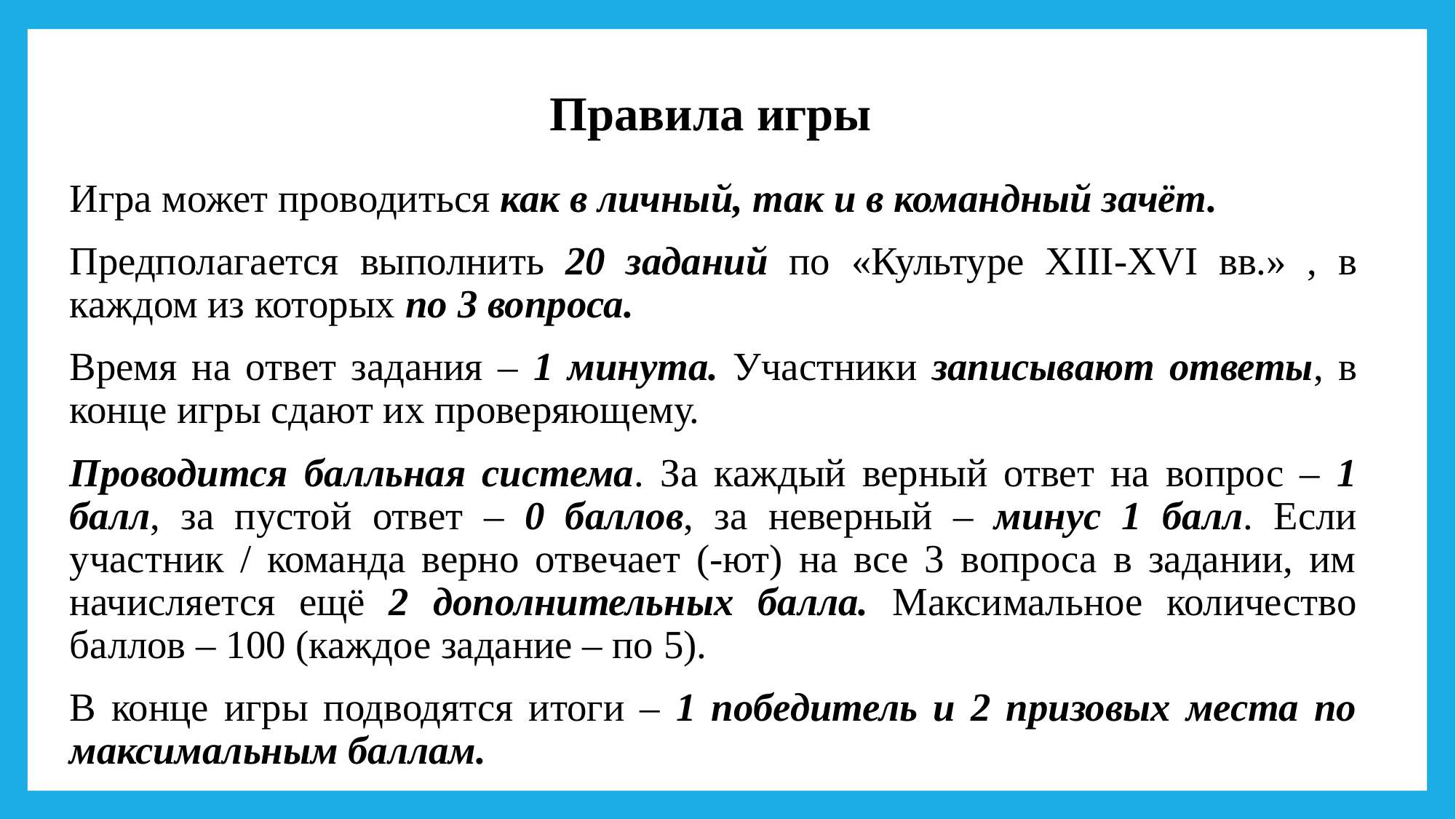

# Правила игры
Игра может проводиться как в личный, так и в командный зачёт.
Предполагается выполнить 20 заданий по «Культуре XIII-XVI вв.» , в каждом из которых по 3 вопроса.
Время на ответ задания – 1 минута. Участники записывают ответы, в конце игры сдают их проверяющему.
Проводится балльная система. За каждый верный ответ на вопрос – 1 балл, за пустой ответ – 0 баллов, за неверный – минус 1 балл. Если участник / команда верно отвечает (-ют) на все 3 вопроса в задании, им начисляется ещё 2 дополнительных балла. Максимальное количество баллов – 100 (каждое задание – по 5).
В конце игры подводятся итоги – 1 победитель и 2 призовых места по максимальным баллам.